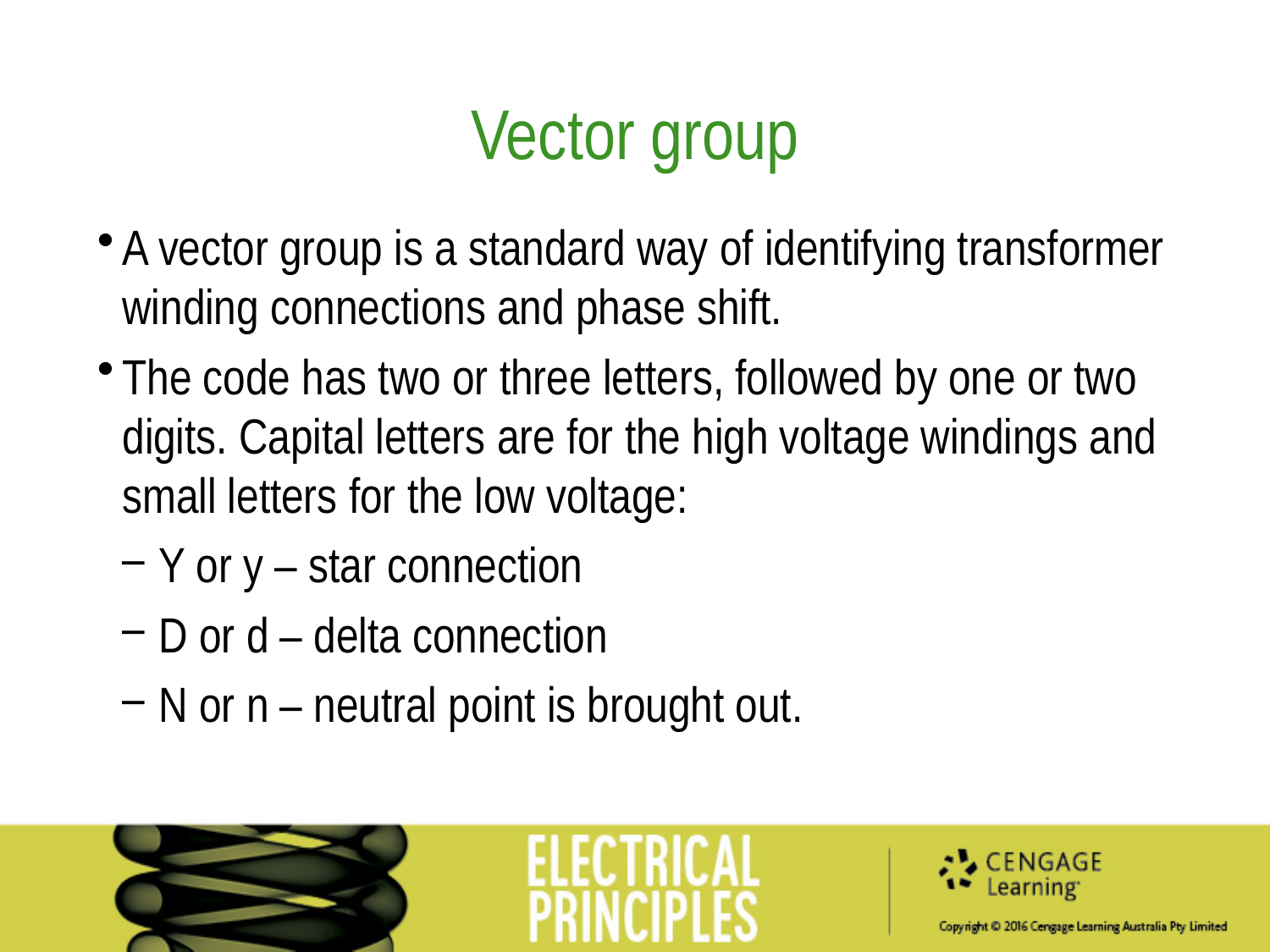

Vector group

A vector group is a standard way of identifying transformer winding connections and phase shift.
The code has two or three letters, followed by one or two digits. Capital letters are for the high voltage windings and small letters for the low voltage:
Y or y – star connection
D or d – delta connection
N or n – neutral point is brought out.